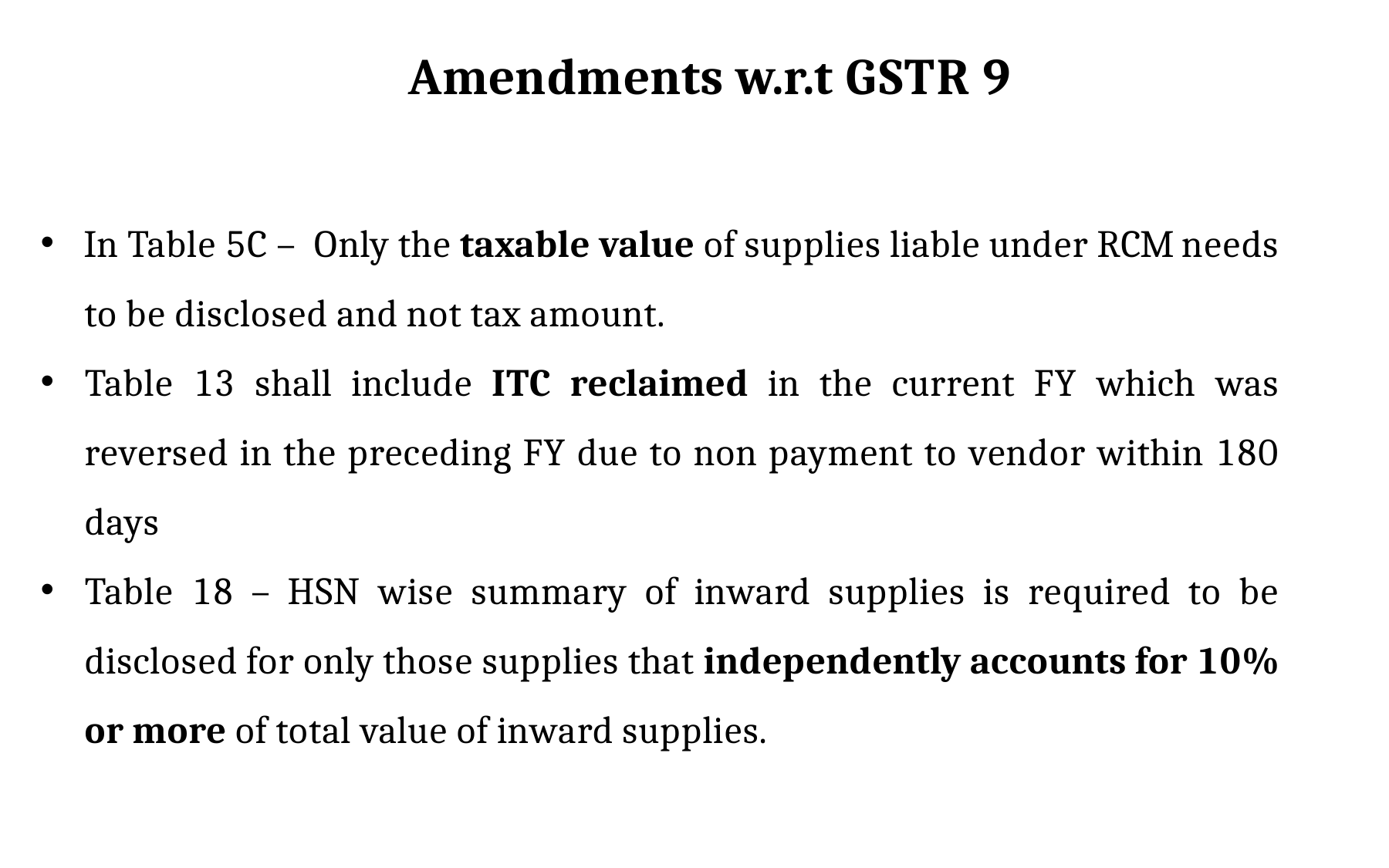

Amendments w.r.t GSTR 9
In Table 5C –  Only the taxable value of supplies liable under RCM needs to be disclosed and not tax amount.
Table 13 shall include ITC reclaimed in the current FY which was reversed in the preceding FY due to non payment to vendor within 180 days
Table 18 – HSN wise summary of inward supplies is required to be disclosed for only those supplies that independently accounts for 10% or more of total value of inward supplies.